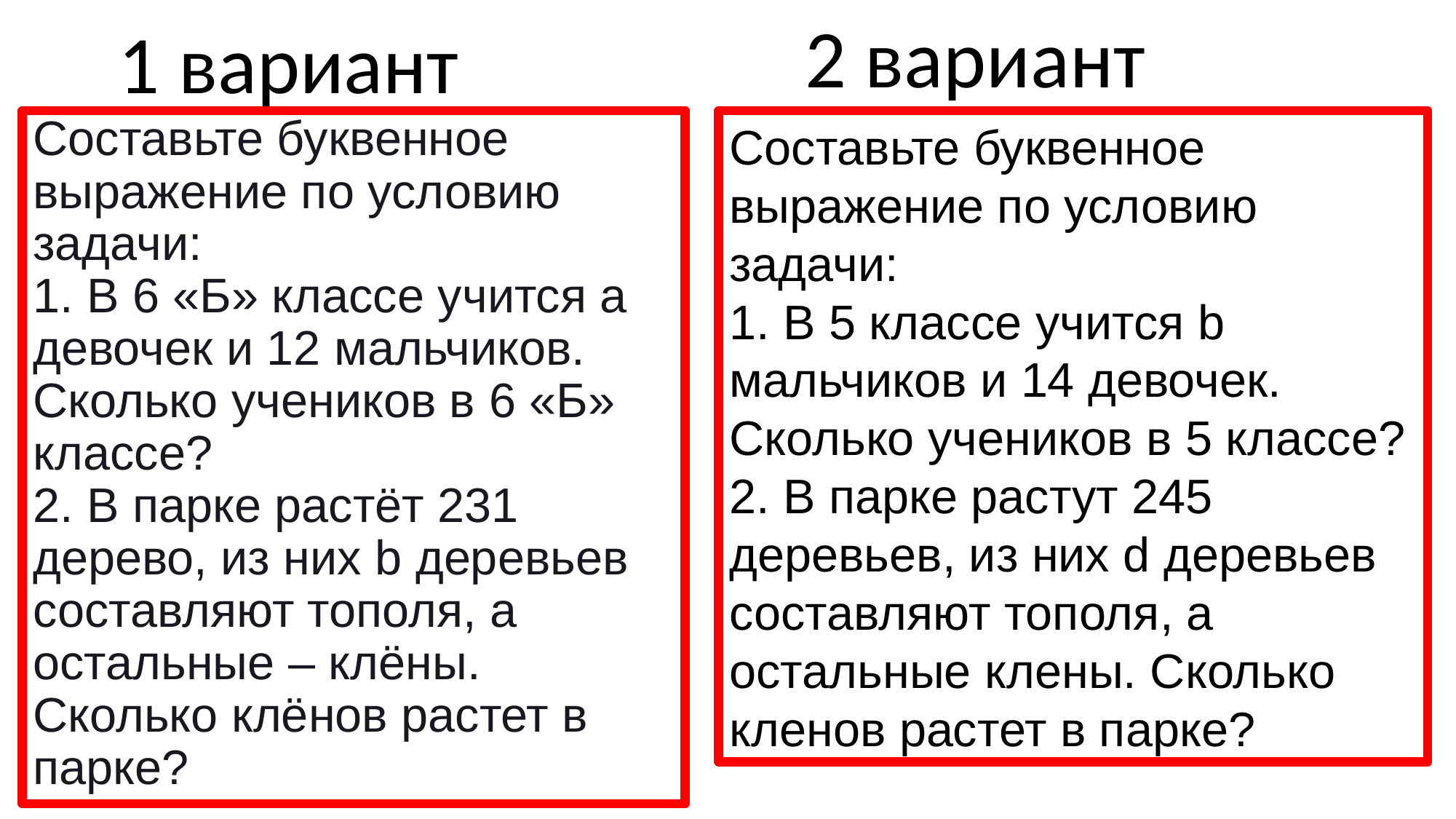

2 вариант
1 вариант
# Составьте буквенное выражение по условию задачи: 1. В 6 «Б» классе учится a девочек и 12 мальчиков. Сколько учеников в 6 «Б» классе?  2. В парке растёт 231 дерево, из них b деревьев составляют тополя, а остальные – клёны. Сколько клёнов растет в парке?
Составьте буквенное выражение по условию задачи:
1. В 5 классе учится b мальчиков и 14 девочек. Сколько учеников в 5 классе?
2. В парке растут 245 деревьев, из них d деревьев составляют тополя, а остальные клены. Сколько кленов растет в парке?